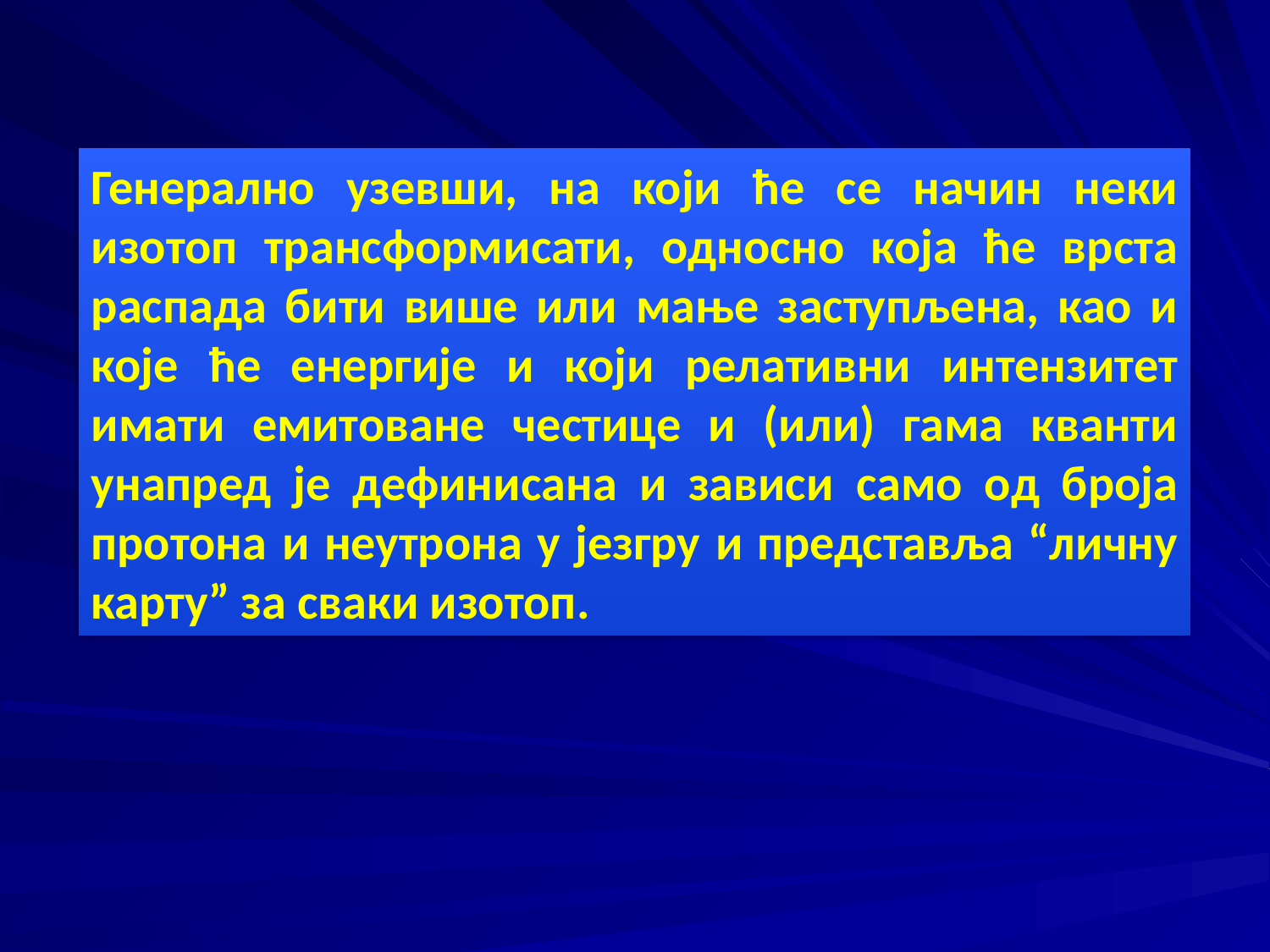

Генерално узевши, на који ће се начин неки изотоп трансформисати, односно која ће врста распада бити више или мање заступљена, као и које ће енергије и који релативни интензитет имати емитоване честице и (или) гама кванти унапред је дефинисана и зависи само од броја протона и неутрона у језгру и представља “личну карту” за сваки изотоп.